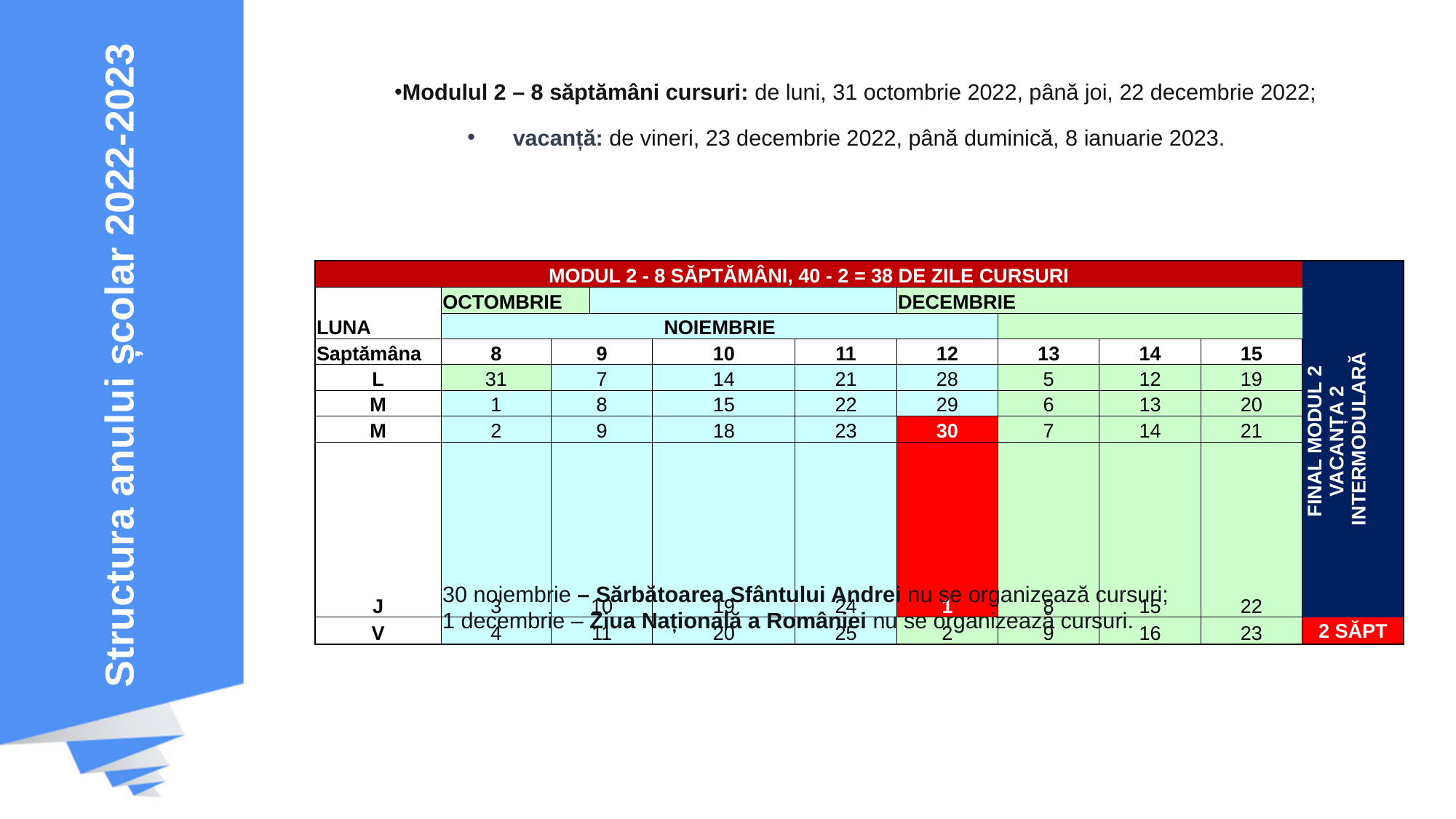

Structura anului școlar 2022-2023
Modulul 2 – 8 săptămâni cursuri: de luni, 31 octombrie 2022, până joi, 22 decembrie 2022;
vacanță: de vineri, 23 decembrie 2022, până duminică, 8 ianuarie 2023.
| MODUL 2 - 8 SĂPTĂMÂNI, 40 - 2 = 38 DE ZILE CURSURI |  |  |  |  |  |  |  |  |  | FINAL MODUL 2 VACANȚA 2 INTERMODULARĂ |
| --- | --- | --- | --- | --- | --- | --- | --- | --- | --- | --- |
| LUNA | OCTOMBRIE |  |  |  |  | DECEMBRIE |  |  |  |  |
|  | NOIEMBRIE |  |  |  |  |  |  |  |  |  |
| Saptămâna | 8 | 9 |  | 10 | 11 | 12 | 13 | 14 | 15 |  |
| L | 31 | 7 |  | 14 | 21 | 28 | 5 | 12 | 19 |  |
| M | 1 | 8 |  | 15 | 22 | 29 | 6 | 13 | 20 |  |
| M | 2 | 9 |  | 18 | 23 | 30 | 7 | 14 | 21 |  |
| J | 3 | 10 |  | 19 | 24 | 1 | 8 | 15 | 22 |  |
| V | 4 | 11 |  | 20 | 25 | 2 | 9 | 16 | 23 | 2 SĂPT |
30 noiembrie – Sărbătoarea Sfântului Andrei nu se organizează cursuri;
1 decembrie – Ziua Națională a României nu se organizează cursuri.